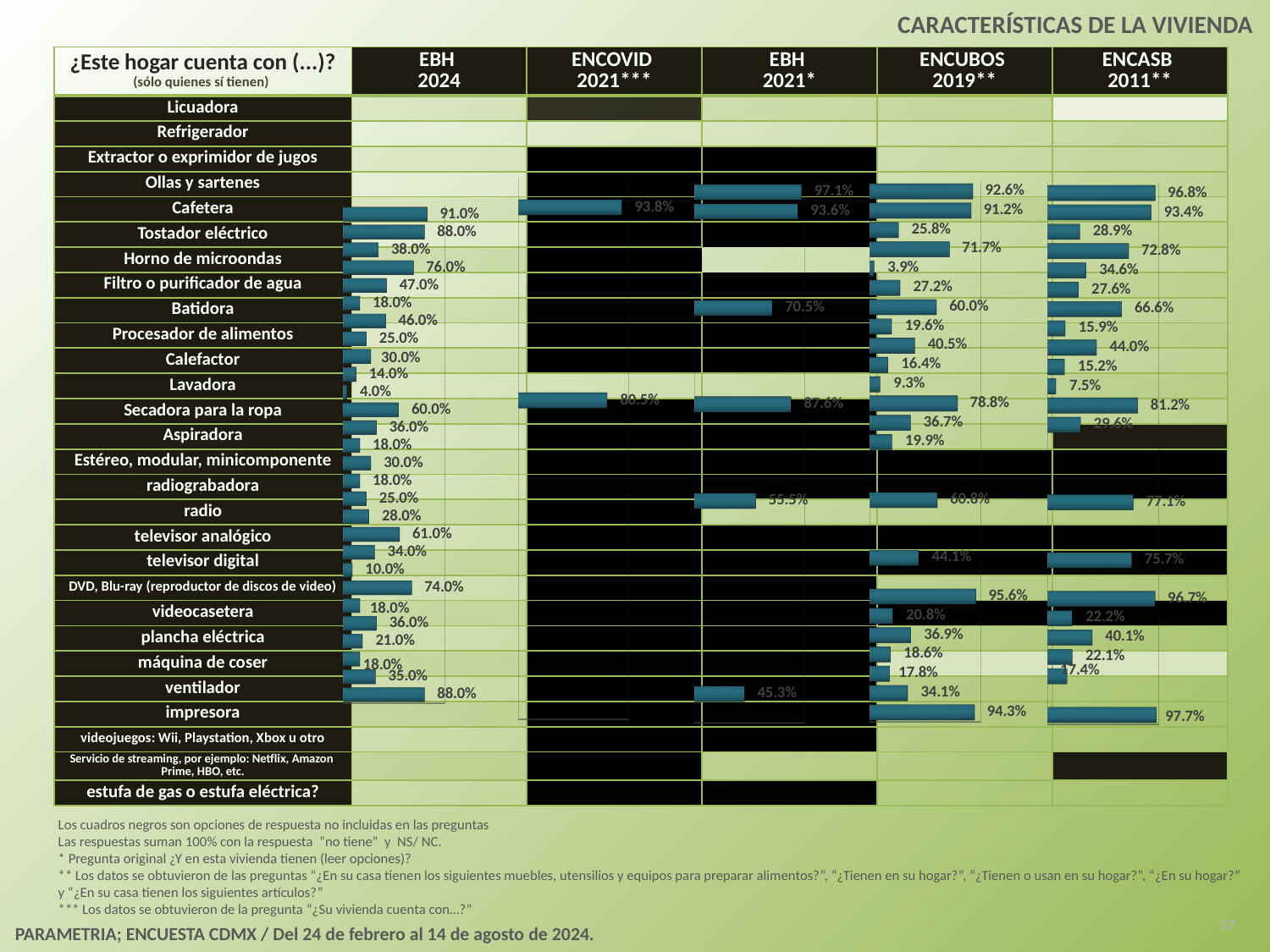

CARACTERÍSTICAS DE LA VIVIENDA
| ¿Este hogar cuenta con (...)? (sólo quienes sí tienen) | EBH 2024 | ENCOVID 2021\*\*\* | EBH 2021\* | ENCUBOS 2019\*\* | ENCASB 2011\*\* |
| --- | --- | --- | --- | --- | --- |
| Licuadora |  |  |  |  |  |
| Refrigerador |  |  |  |  |  |
| Extractor o exprimidor de jugos |  |  |  |  |  |
| Ollas y sartenes |  |  |  |  |  |
| Cafetera |  |  |  |  |  |
| Tostador eléctrico |  |  |  |  |  |
| Horno de microondas |  |  |  |  |  |
| Filtro o purificador de agua |  |  |  |  |  |
| Batidora |  |  |  |  |  |
| Procesador de alimentos |  |  |  |  |  |
| Calefactor |  |  |  |  |  |
| Lavadora |  |  |  |  |  |
| Secadora para la ropa |  |  |  |  |  |
| Aspiradora |  |  |  |  |  |
| Estéreo, modular, minicomponente |  |  |  |  |  |
| radiograbadora |  |  |  |  |  |
| radio |  |  |  |  |  |
| televisor analógico |  |  |  |  |  |
| televisor digital |  |  |  |  |  |
| DVD, Blu-ray (reproductor de discos de video) |  |  |  |  |  |
| videocasetera |  |  |  |  |  |
| plancha eléctrica |  |  |  |  |  |
| máquina de coser |  |  |  |  |  |
| ventilador |  |  |  |  |  |
| impresora |  |  |  |  |  |
| videojuegos: Wii, Playstation, Xbox u otro |  |  |  |  |  |
| Servicio de streaming, por ejemplo: Netflix, Amazon Prime, HBO, etc. |  |  |  |  |  |
| estufa de gas o estufa eléctrica? |  | 0 |  |  |  |

[unsupported chart]

[unsupported chart]

[unsupported chart]

[unsupported chart]

[unsupported chart]

Los cuadros negros son opciones de respuesta no incluidas en las preguntas
Las respuestas suman 100% con la respuesta  “no tiene”  y  NS/ NC.
* Pregunta original ¿Y en esta vivienda tienen (leer opciones)?
** Los datos se obtuvieron de las preguntas “¿En su casa tienen los siguientes muebles, utensilios y equipos para preparar alimentos?”, “¿Tienen en su hogar?”, “¿Tienen o usan en su hogar?”, “¿En su hogar?” y “¿En su casa tienen los siguientes artículos?”
*** Los datos se obtuvieron de la pregunta “¿Su vivienda cuenta con…?”
37
PARAMETRIA; ENCUESTA CDMX / Del 24 de febrero al 14 de agosto de 2024.